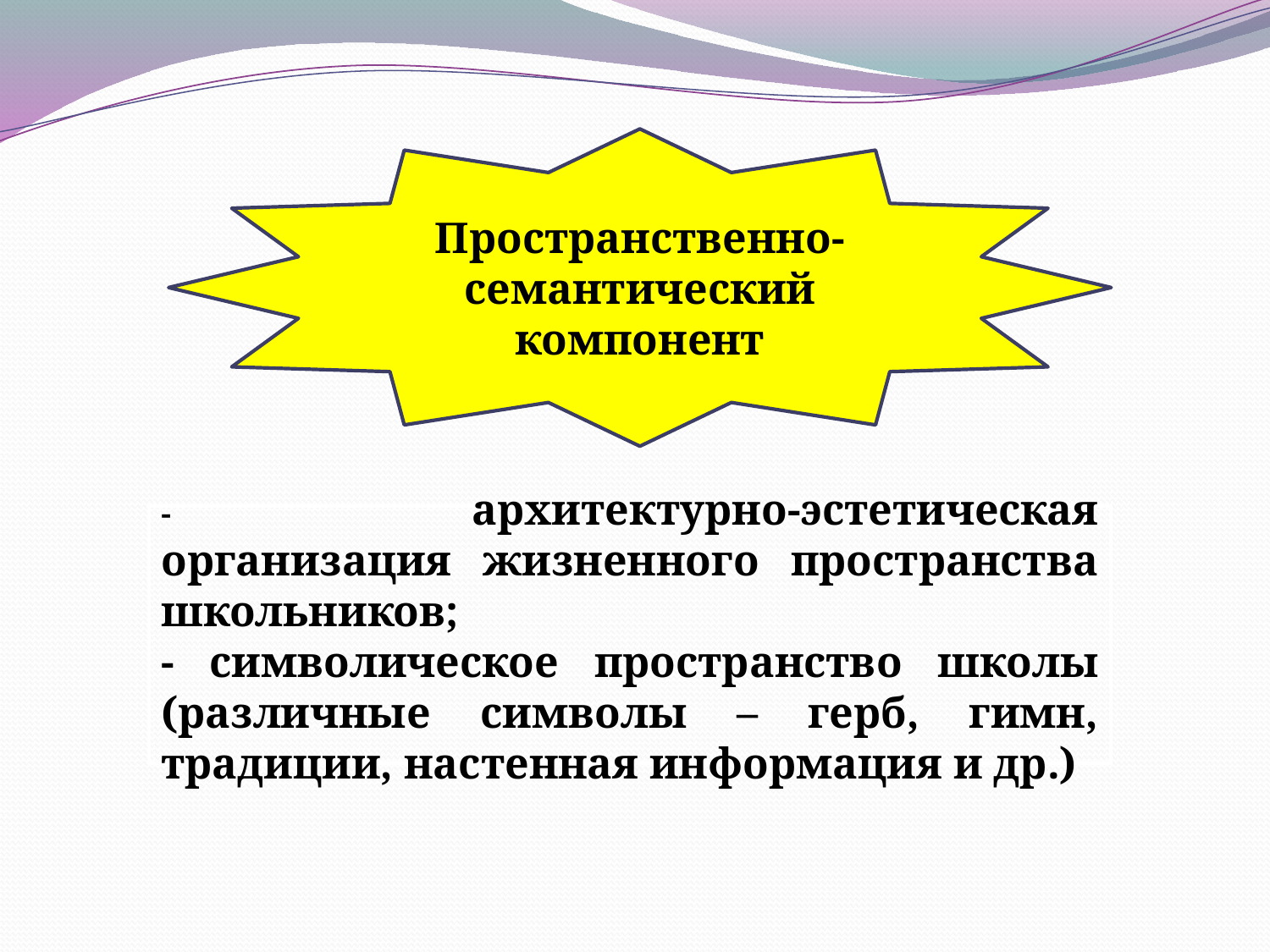

Пространственно-семантический компонент
- архитектурно-эстетическая организация жизненного пространства школьников;
- символическое пространство школы (различные символы – герб, гимн, традиции, настенная информация и др.)